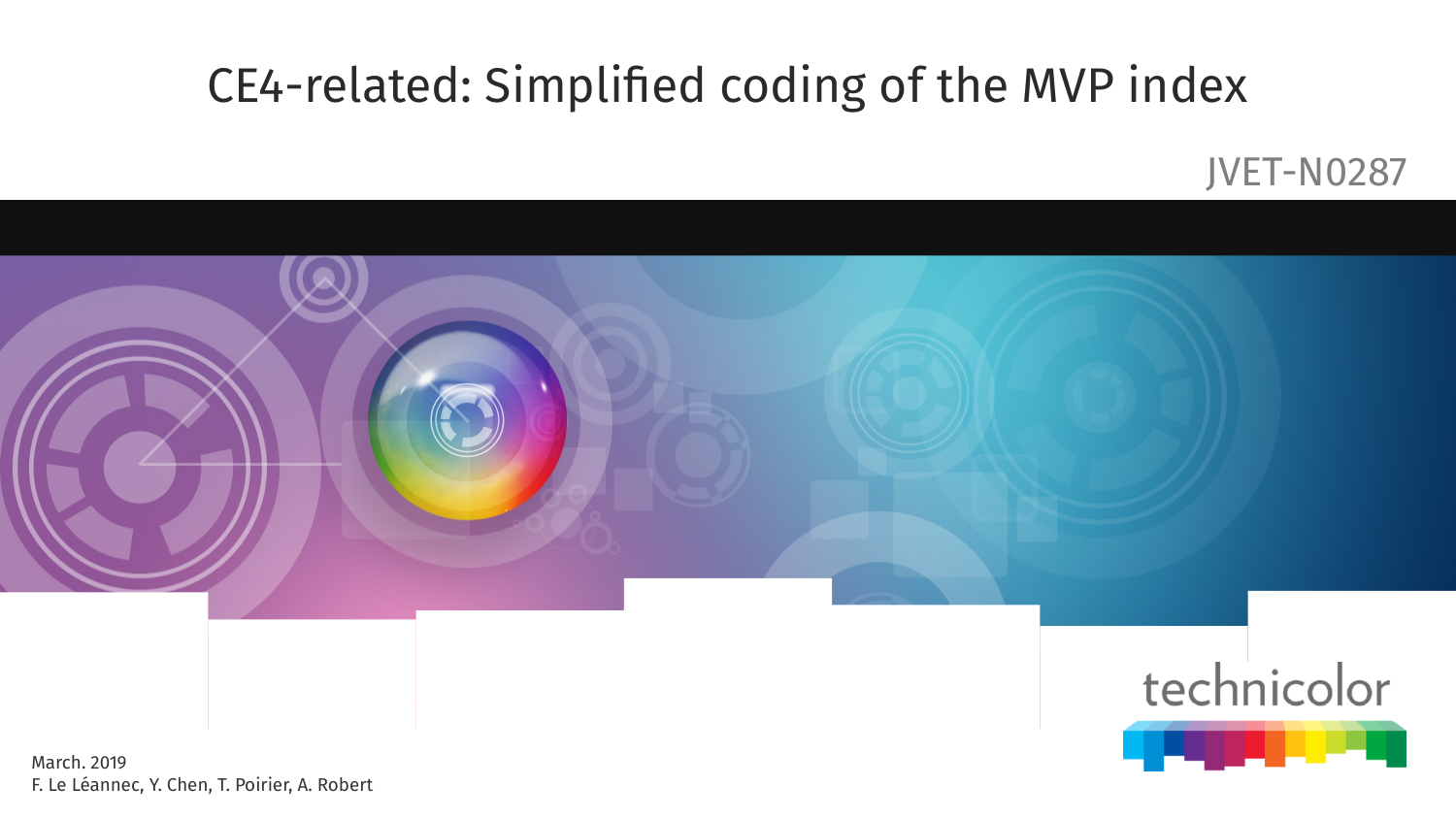

# CE4-related: Simplified coding of the MVP index
JVET-N0287
March. 2019
F. Le Léannec, Y. Chen, T. Poirier, A. Robert